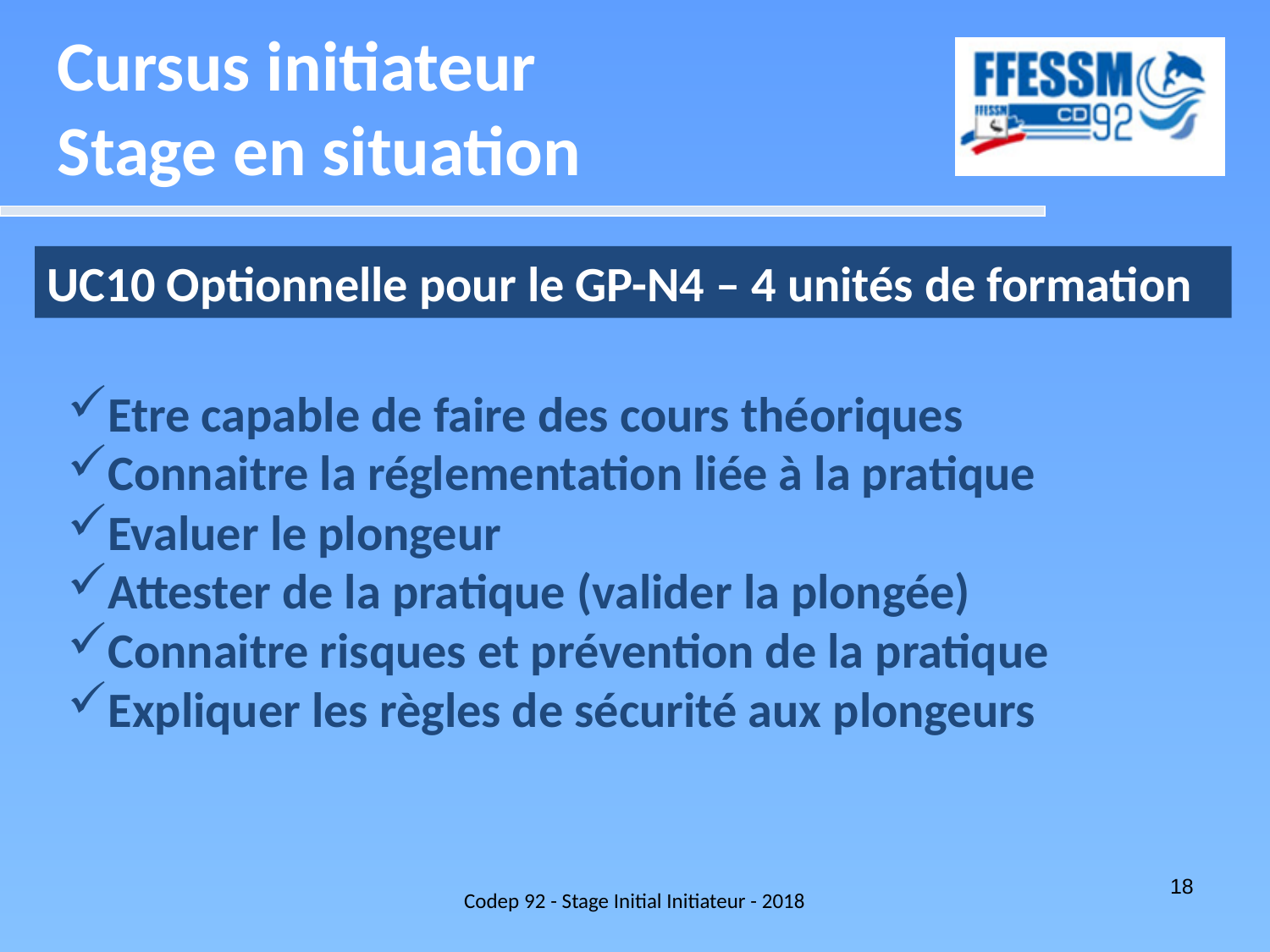

Cursus initiateur
Stage en situation
UC10 Optionnelle pour le GP-N4 – 4 unités de formation
Etre capable de faire des cours théoriques
Connaitre la réglementation liée à la pratique
Evaluer le plongeur
Attester de la pratique (valider la plongée)
Connaitre risques et prévention de la pratique
Expliquer les règles de sécurité aux plongeurs
Codep 92 - Stage Initial Initiateur - 2018
18